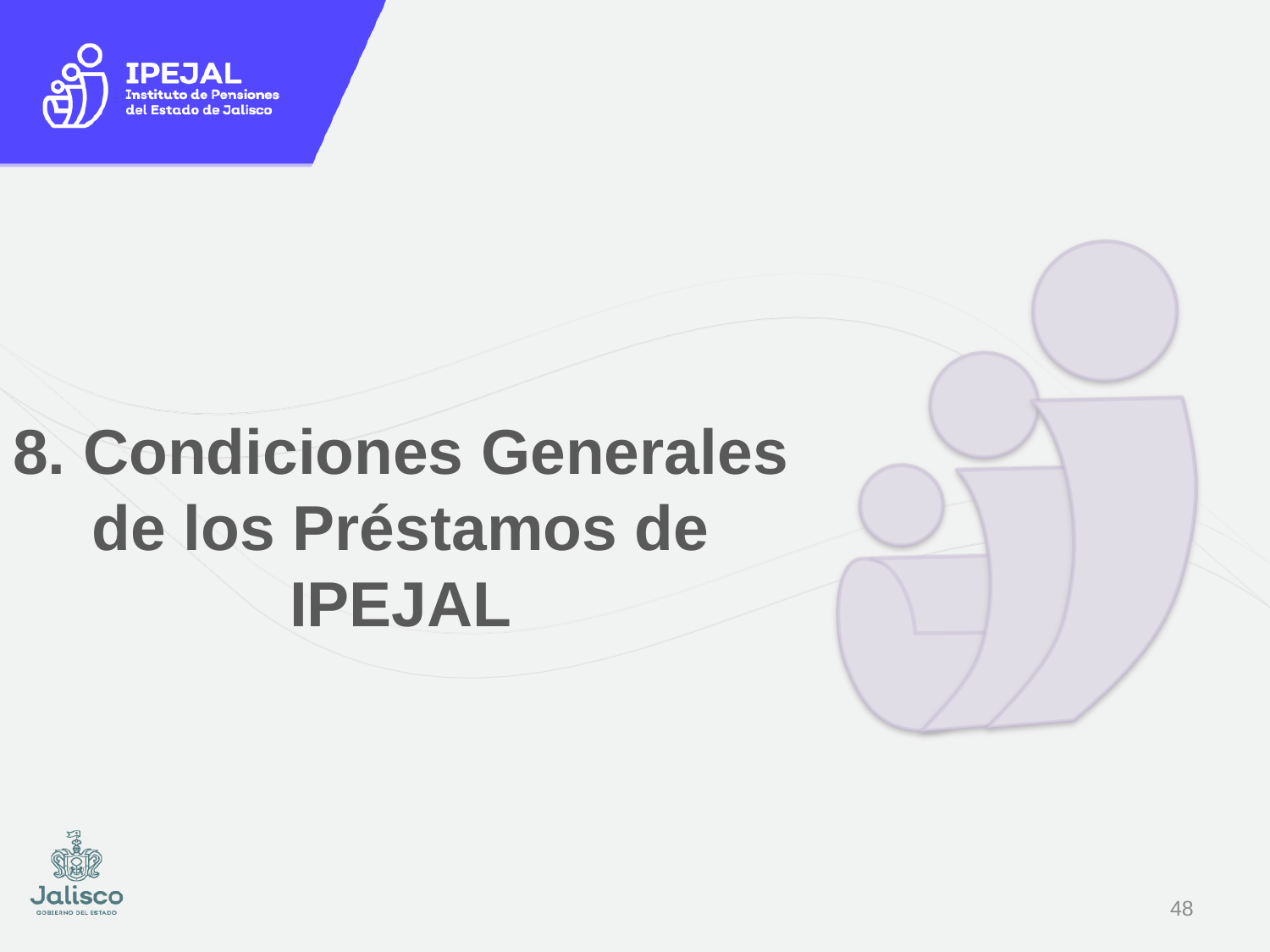

# 8. Condiciones Generales de los Préstamos de IPEJAL
48